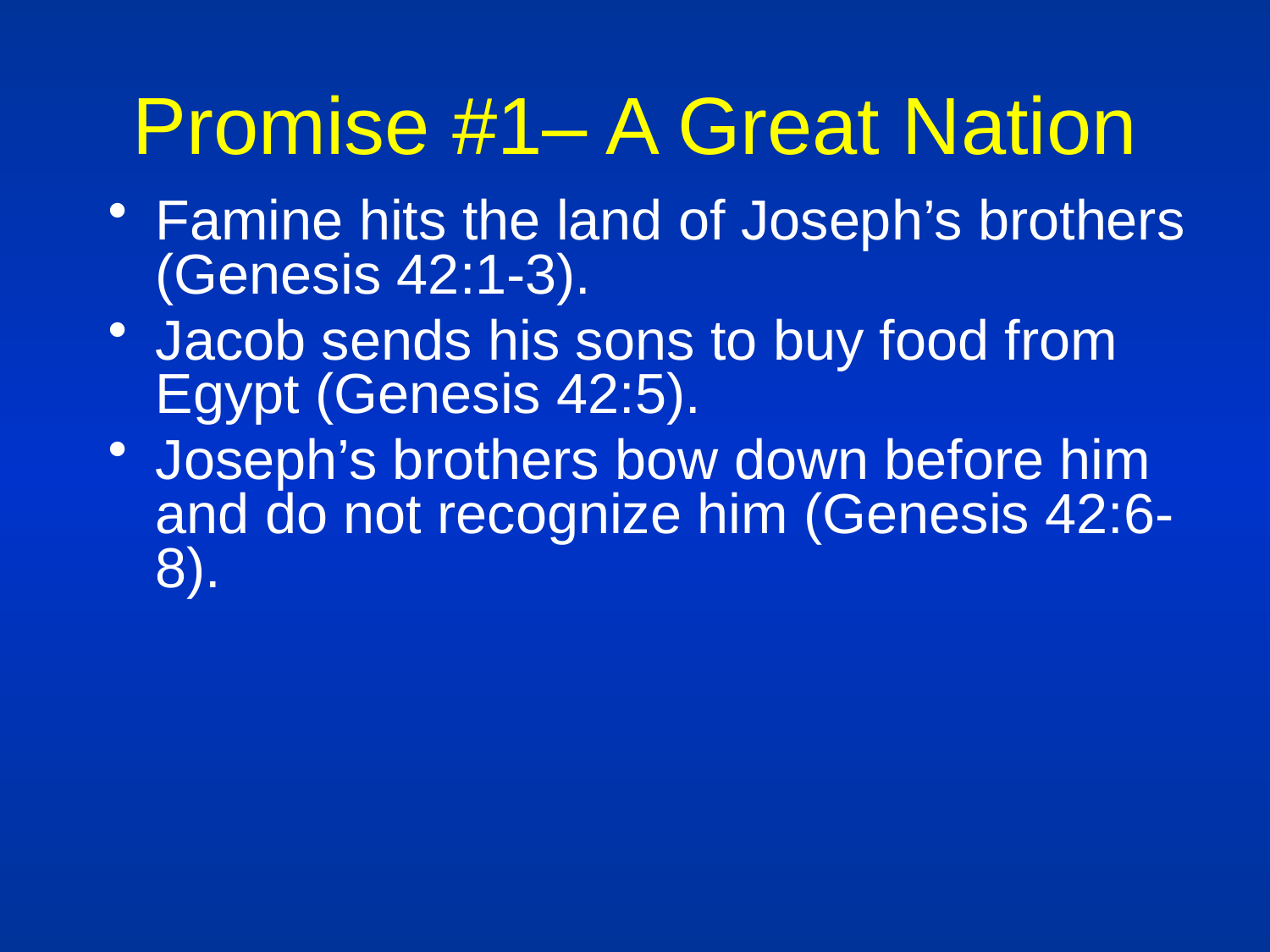

# Promise #1– A Great Nation
Famine hits the land of Joseph’s brothers (Genesis 42:1-3).
Jacob sends his sons to buy food from Egypt (Genesis 42:5).
Joseph’s brothers bow down before him and do not recognize him (Genesis 42:6-8).